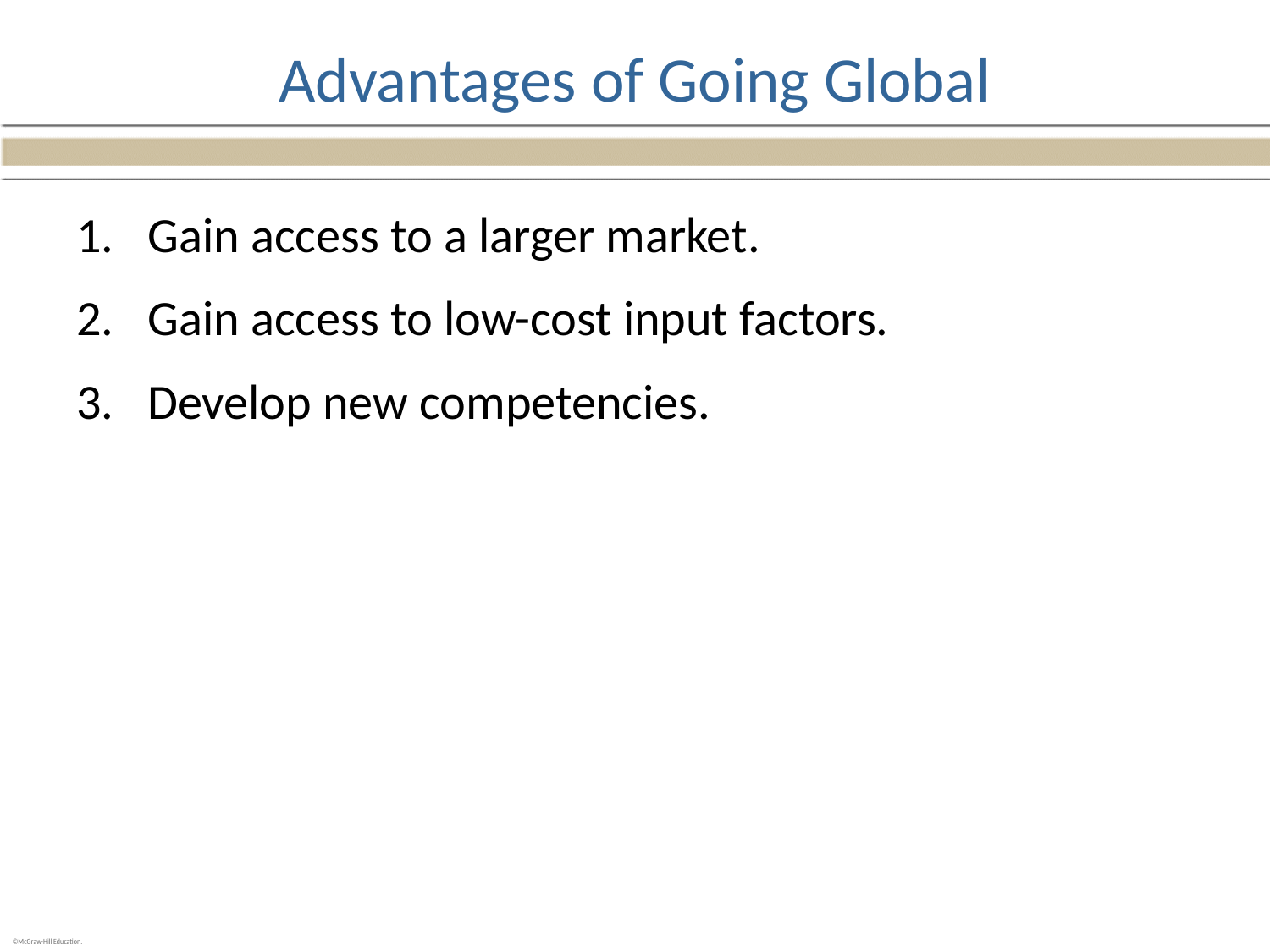

# Advantages of Going Global
Gain access to a larger market.
Gain access to low-cost input factors.
Develop new competencies.